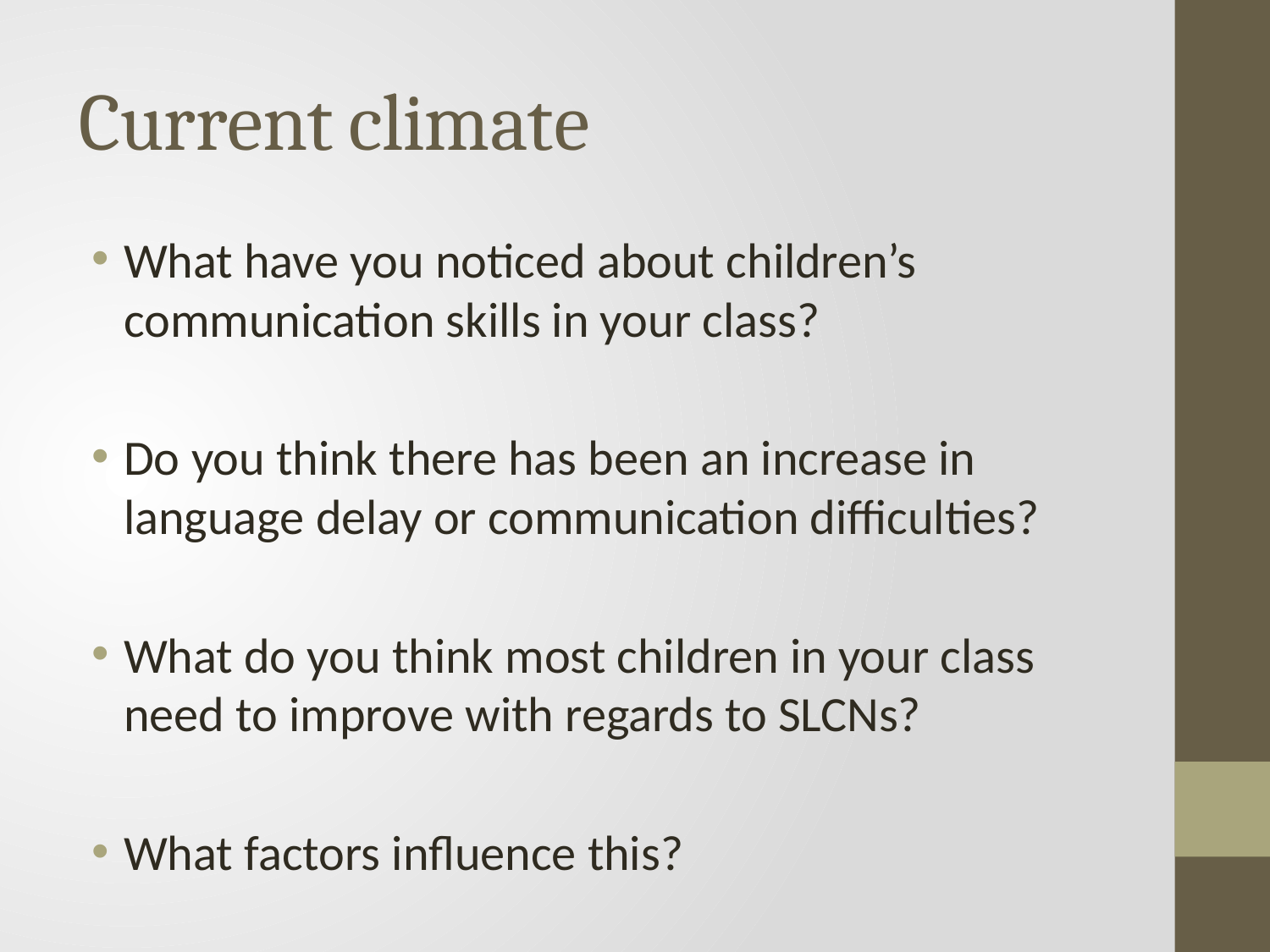

# Current climate
What have you noticed about children’s communication skills in your class?

Do you think there has been an increase in language delay or communication difficulties?

What do you think most children in your class need to improve with regards to SLCNs?

What factors influence this?